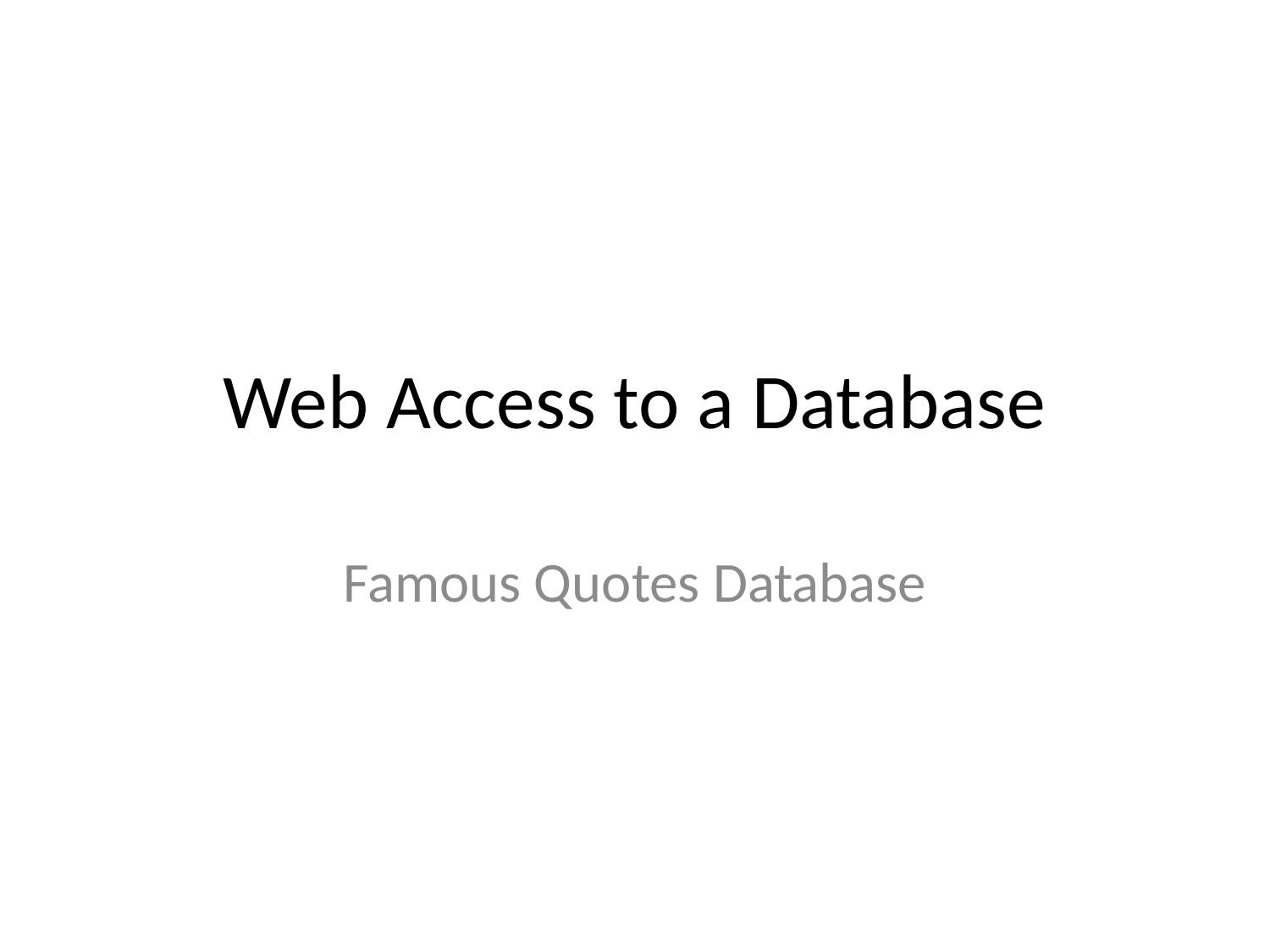

# Web Access to a Database
Famous Quotes Database